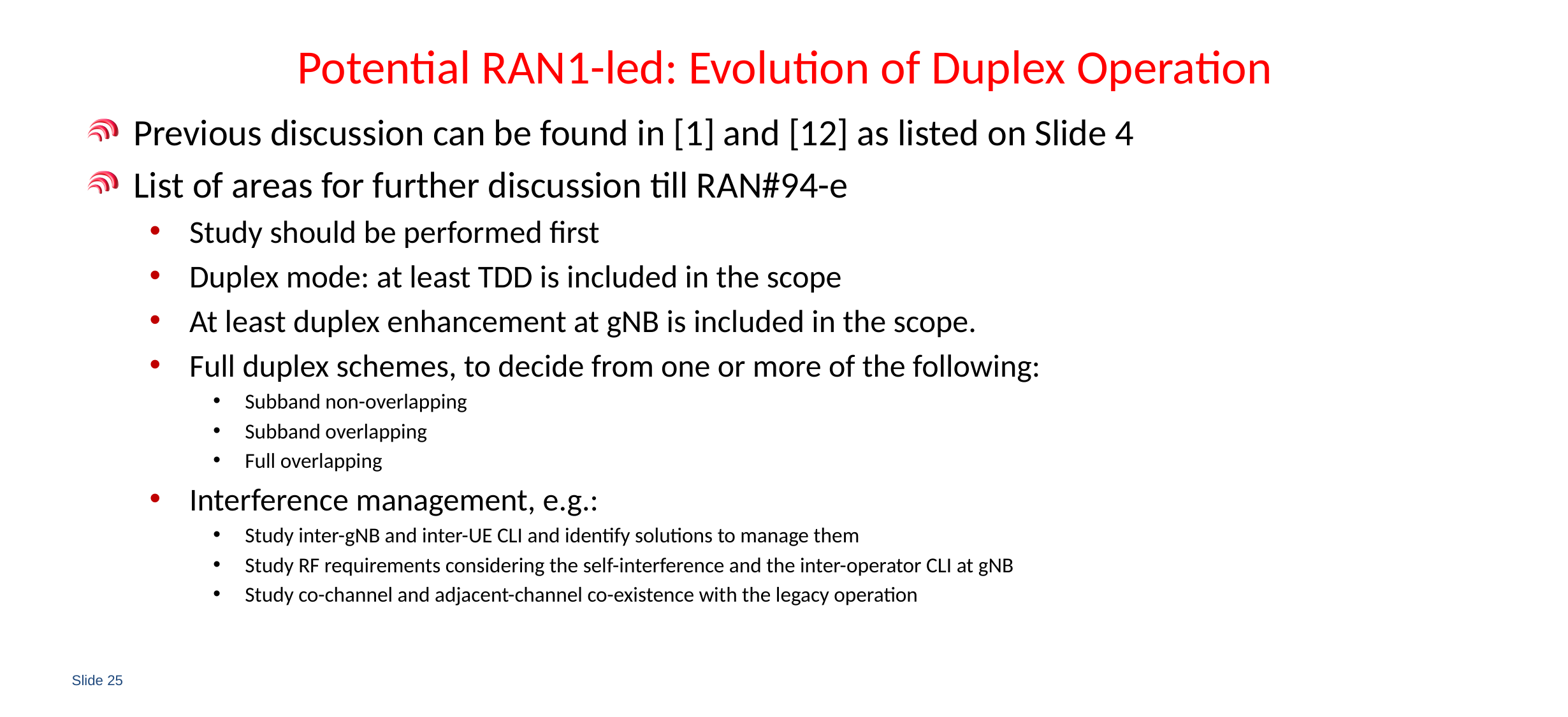

# Potential RAN1-led: Evolution of Duplex Operation
Previous discussion can be found in [1] and [12] as listed on Slide 4
List of areas for further discussion till RAN#94-e
Study should be performed first
Duplex mode: at least TDD is included in the scope
At least duplex enhancement at gNB is included in the scope.
Full duplex schemes, to decide from one or more of the following:
Subband non-overlapping
Subband overlapping
Full overlapping
Interference management, e.g.:
Study inter-gNB and inter-UE CLI and identify solutions to manage them
Study RF requirements considering the self-interference and the inter-operator CLI at gNB
Study co-channel and adjacent-channel co-existence with the legacy operation